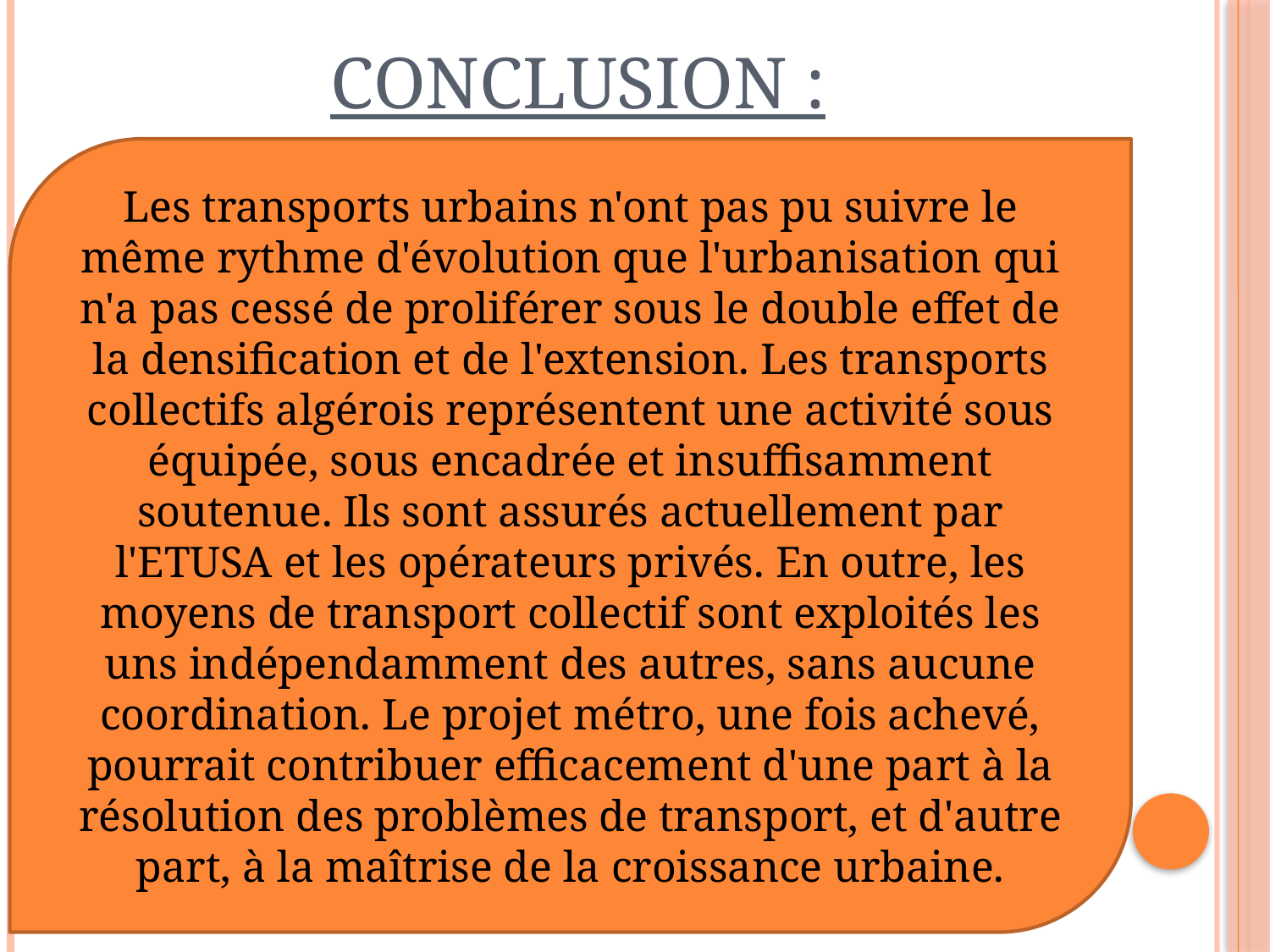

# Conclusion :
Les transports urbains n'ont pas pu suivre le même rythme d'évolution que l'urbanisation qui n'a pas cessé de proliférer sous le double effet de la densification et de l'extension. Les transports collectifs algérois représentent une activité sous équipée, sous encadrée et insuffisamment soutenue. Ils sont assurés actuellement par l'ETUSA et les opérateurs privés. En outre, les moyens de transport collectif sont exploités les uns indépendamment des autres, sans aucune coordination. Le projet métro, une fois achevé, pourrait contribuer efficacement d'une part à la résolution des problèmes de transport, et d'autre part, à la maîtrise de la croissance urbaine.